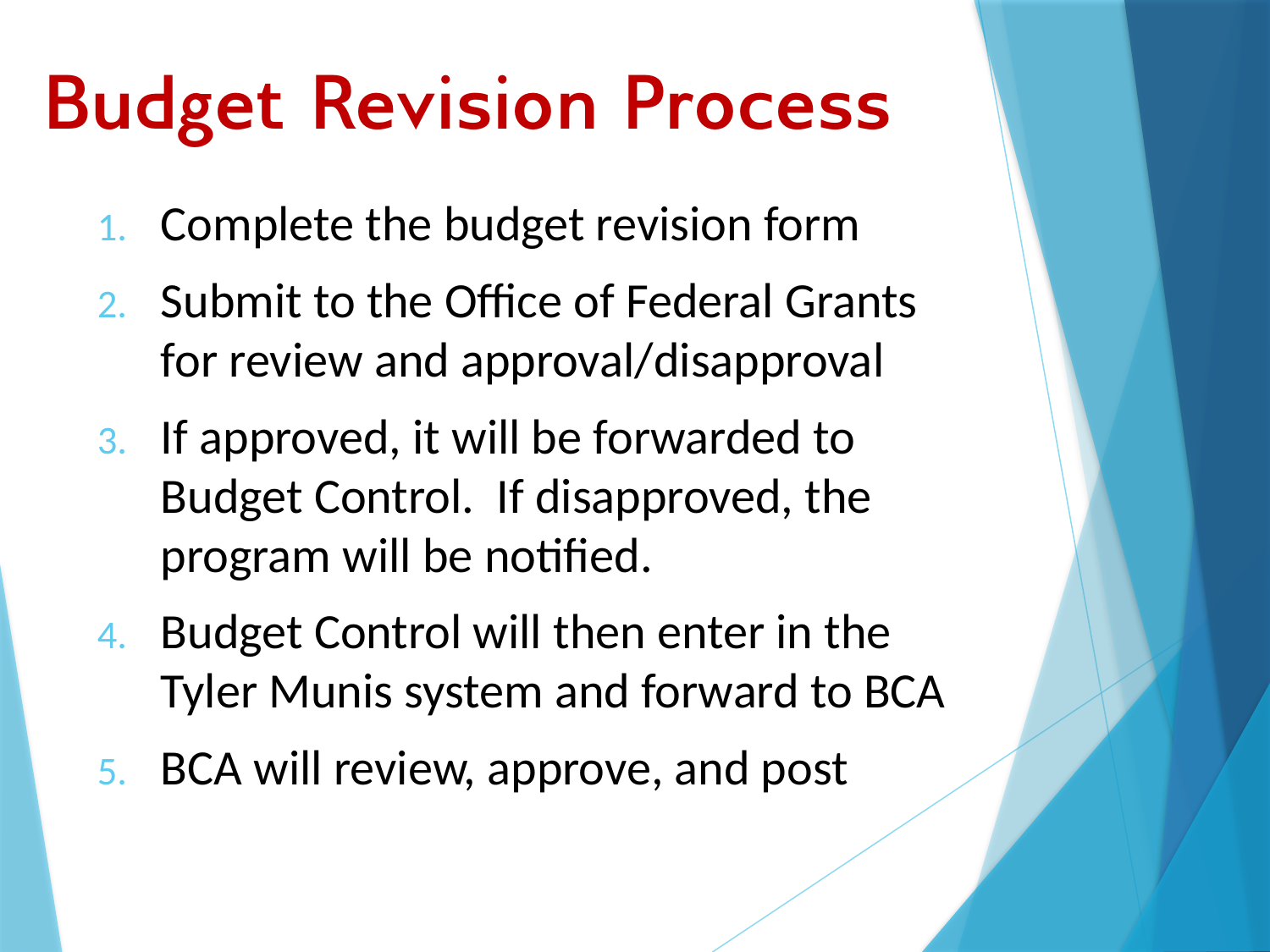

# Budget Revision Process
Complete the budget revision form
Submit to the Office of Federal Grants for review and approval/disapproval
If approved, it will be forwarded to Budget Control.  If disapproved, the program will be notified.
Budget Control will then enter in the Tyler Munis system and forward to BCA
BCA will review, approve, and post